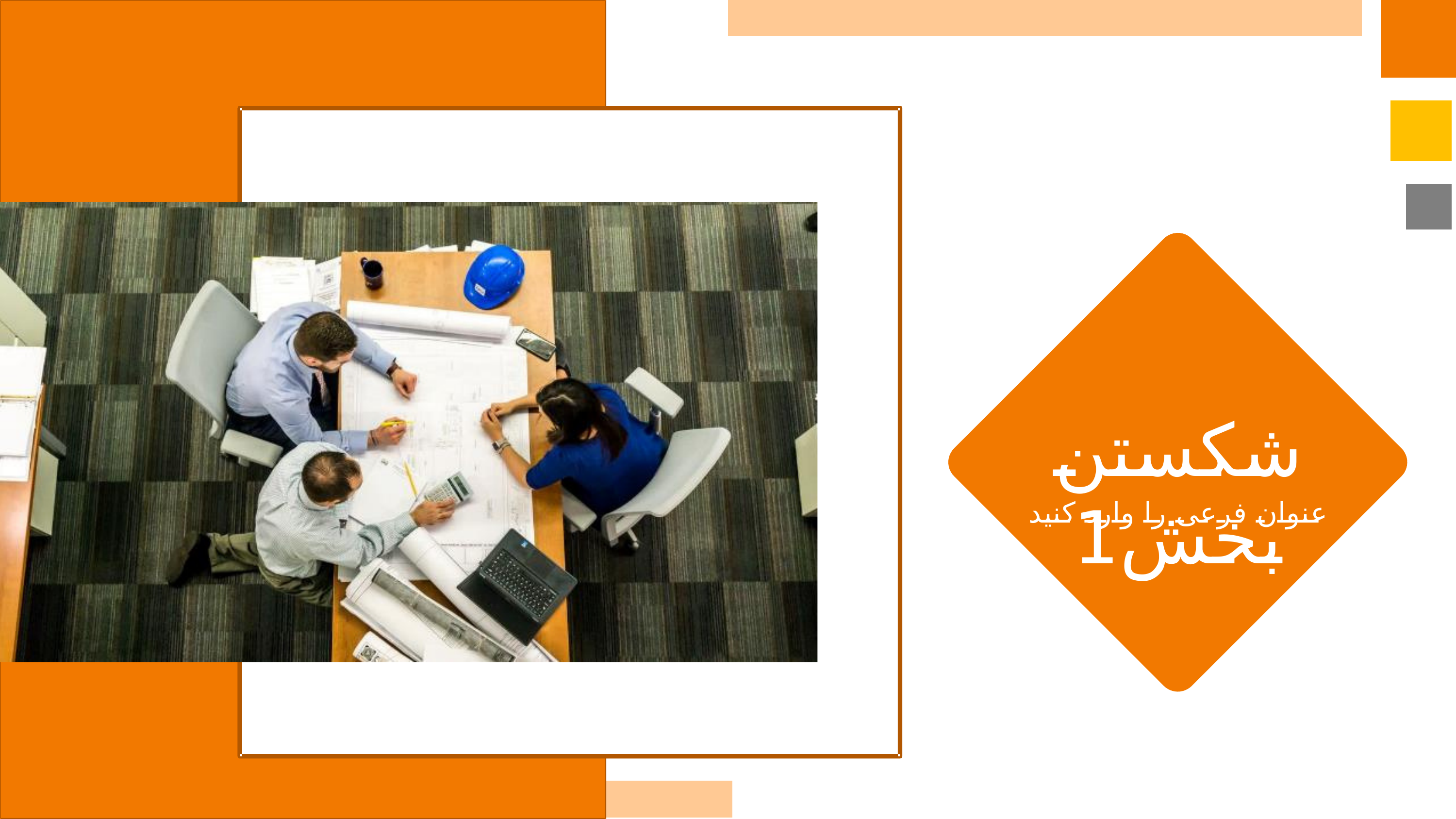

شکستن بخش1

عنوان فرعی را وارد کنید